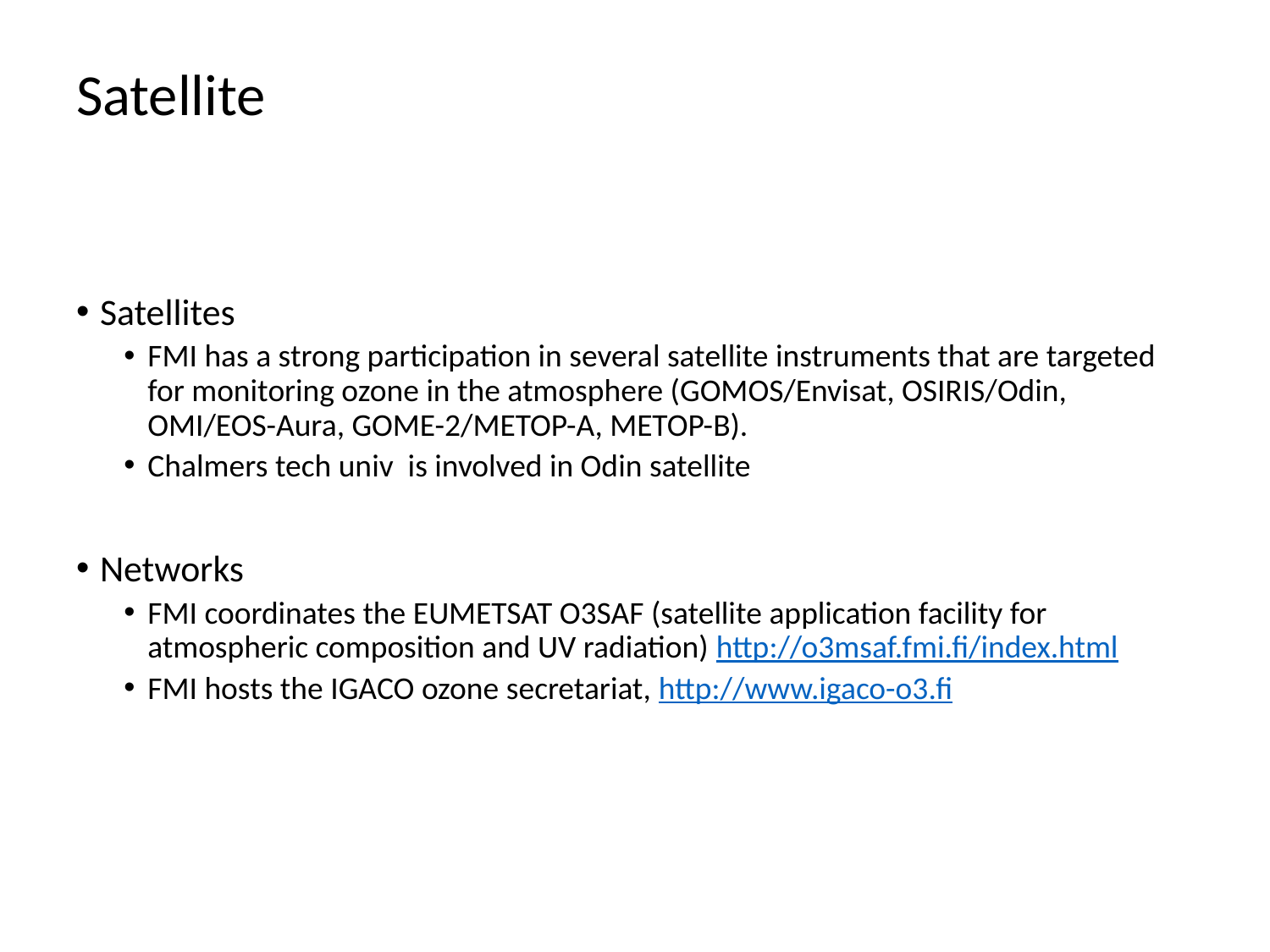

# Satellite

Satellites
FMI has a strong participation in several satellite instruments that are targeted for monitoring ozone in the atmosphere (GOMOS/Envisat, OSIRIS/Odin, OMI/EOS-Aura, GOME-2/METOP-A, METOP-B).
Chalmers tech univ  is involved in Odin satellite

Networks
FMI coordinates the EUMETSAT O3SAF (satellite application facility for atmospheric composition and UV radiation) http://o3msaf.fmi.fi/index.html
FMI hosts the IGACO ozone secretariat, http://www.igaco-o3.fi